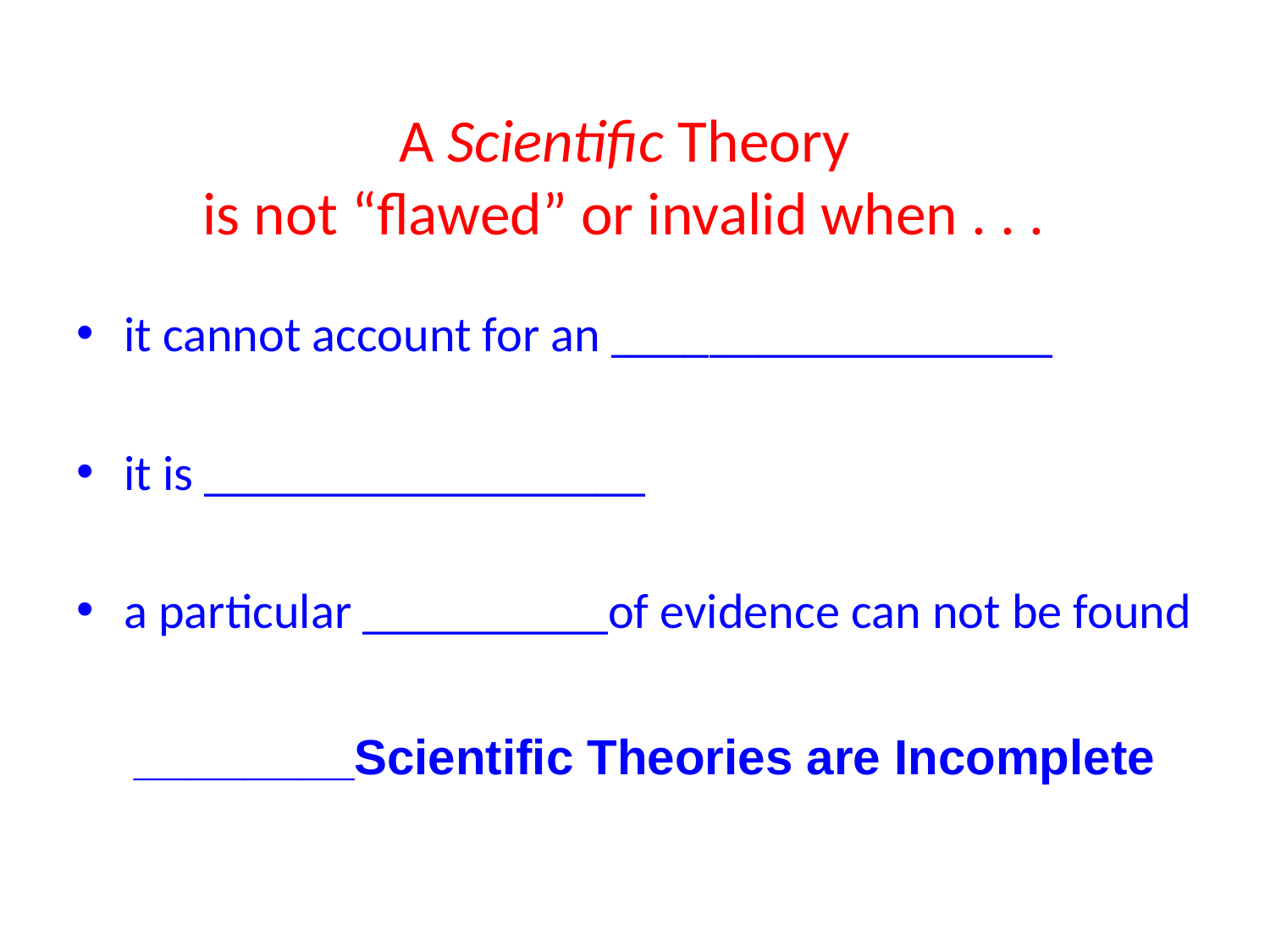

# A Scientific Theory is not “flawed” or invalid when . . .
it cannot account for an __________________

it is __________________

a particular __________of evidence can not be found
________Scientific Theories are Incomplete